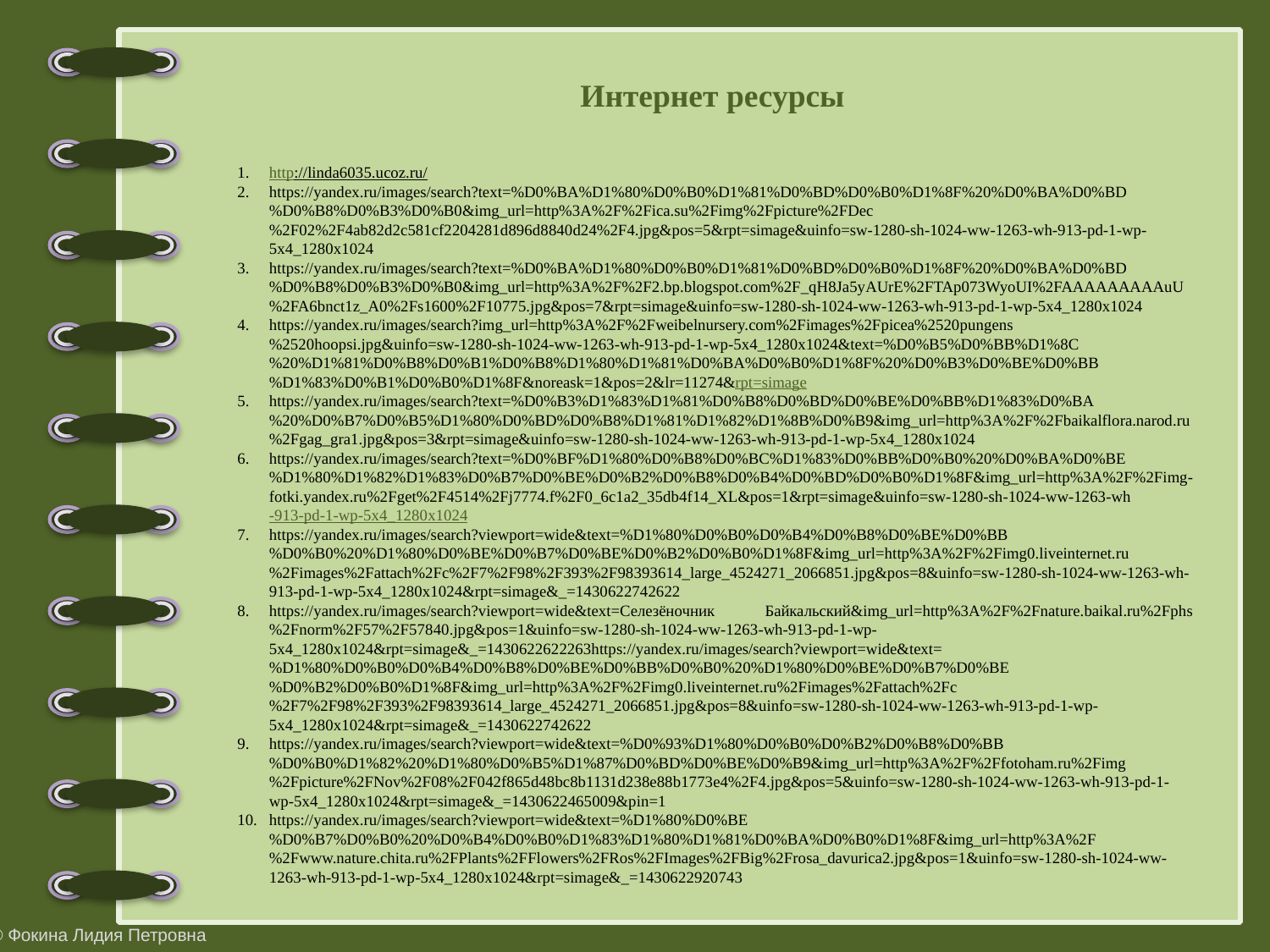

Интернет ресурсы

http://linda6035.ucoz.ru/
https://yandex.ru/images/search?text=%D0%BA%D1%80%D0%B0%D1%81%D0%BD%D0%B0%D1%8F%20%D0%BA%D0%BD%D0%B8%D0%B3%D0%B0&img_url=http%3A%2F%2Fica.su%2Fimg%2Fpicture%2FDec%2F02%2F4ab82d2c581cf2204281d896d8840d24%2F4.jpg&pos=5&rpt=simage&uinfo=sw-1280-sh-1024-ww-1263-wh-913-pd-1-wp-5x4_1280x1024
https://yandex.ru/images/search?text=%D0%BA%D1%80%D0%B0%D1%81%D0%BD%D0%B0%D1%8F%20%D0%BA%D0%BD%D0%B8%D0%B3%D0%B0&img_url=http%3A%2F%2F2.bp.blogspot.com%2F_qH8Ja5yAUrE%2FTAp073WyoUI%2FAAAAAAAAAuU%2FA6bnct1z_A0%2Fs1600%2F10775.jpg&pos=7&rpt=simage&uinfo=sw-1280-sh-1024-ww-1263-wh-913-pd-1-wp-5x4_1280x1024
https://yandex.ru/images/search?img_url=http%3A%2F%2Fweibelnursery.com%2Fimages%2Fpicea%2520pungens%2520hoopsi.jpg&uinfo=sw-1280-sh-1024-ww-1263-wh-913-pd-1-wp-5x4_1280x1024&text=%D0%B5%D0%BB%D1%8C%20%D1%81%D0%B8%D0%B1%D0%B8%D1%80%D1%81%D0%BA%D0%B0%D1%8F%20%D0%B3%D0%BE%D0%BB%D1%83%D0%B1%D0%B0%D1%8F&noreask=1&pos=2&lr=11274&rpt=simage
https://yandex.ru/images/search?text=%D0%B3%D1%83%D1%81%D0%B8%D0%BD%D0%BE%D0%BB%D1%83%D0%BA%20%D0%B7%D0%B5%D1%80%D0%BD%D0%B8%D1%81%D1%82%D1%8B%D0%B9&img_url=http%3A%2F%2Fbaikalflora.narod.ru%2Fgag_gra1.jpg&pos=3&rpt=simage&uinfo=sw-1280-sh-1024-ww-1263-wh-913-pd-1-wp-5x4_1280x1024
https://yandex.ru/images/search?text=%D0%BF%D1%80%D0%B8%D0%BC%D1%83%D0%BB%D0%B0%20%D0%BA%D0%BE%D1%80%D1%82%D1%83%D0%B7%D0%BE%D0%B2%D0%B8%D0%B4%D0%BD%D0%B0%D1%8F&img_url=http%3A%2F%2Fimg-fotki.yandex.ru%2Fget%2F4514%2Fj7774.f%2F0_6c1a2_35db4f14_XL&pos=1&rpt=simage&uinfo=sw-1280-sh-1024-ww-1263-wh-913-pd-1-wp-5x4_1280x1024
https://yandex.ru/images/search?viewport=wide&text=%D1%80%D0%B0%D0%B4%D0%B8%D0%BE%D0%BB%D0%B0%20%D1%80%D0%BE%D0%B7%D0%BE%D0%B2%D0%B0%D1%8F&img_url=http%3A%2F%2Fimg0.liveinternet.ru%2Fimages%2Fattach%2Fc%2F7%2F98%2F393%2F98393614_large_4524271_2066851.jpg&pos=8&uinfo=sw-1280-sh-1024-ww-1263-wh-913-pd-1-wp-5x4_1280x1024&rpt=simage&_=1430622742622
https://yandex.ru/images/search?viewport=wide&text=Селезёночник Байкальский&img_url=http%3A%2F%2Fnature.baikal.ru%2Fphs%2Fnorm%2F57%2F57840.jpg&pos=1&uinfo=sw-1280-sh-1024-ww-1263-wh-913-pd-1-wp-5x4_1280x1024&rpt=simage&_=1430622622263https://yandex.ru/images/search?viewport=wide&text=%D1%80%D0%B0%D0%B4%D0%B8%D0%BE%D0%BB%D0%B0%20%D1%80%D0%BE%D0%B7%D0%BE%D0%B2%D0%B0%D1%8F&img_url=http%3A%2F%2Fimg0.liveinternet.ru%2Fimages%2Fattach%2Fc%2F7%2F98%2F393%2F98393614_large_4524271_2066851.jpg&pos=8&uinfo=sw-1280-sh-1024-ww-1263-wh-913-pd-1-wp-5x4_1280x1024&rpt=simage&_=1430622742622
https://yandex.ru/images/search?viewport=wide&text=%D0%93%D1%80%D0%B0%D0%B2%D0%B8%D0%BB%D0%B0%D1%82%20%D1%80%D0%B5%D1%87%D0%BD%D0%BE%D0%B9&img_url=http%3A%2F%2Ffotoham.ru%2Fimg%2Fpicture%2FNov%2F08%2F042f865d48bc8b1131d238e88b1773e4%2F4.jpg&pos=5&uinfo=sw-1280-sh-1024-ww-1263-wh-913-pd-1-wp-5x4_1280x1024&rpt=simage&_=1430622465009&pin=1
https://yandex.ru/images/search?viewport=wide&text=%D1%80%D0%BE%D0%B7%D0%B0%20%D0%B4%D0%B0%D1%83%D1%80%D1%81%D0%BA%D0%B0%D1%8F&img_url=http%3A%2F%2Fwww.nature.chita.ru%2FPlants%2FFlowers%2FRos%2FImages%2FBig%2Frosa_davurica2.jpg&pos=1&uinfo=sw-1280-sh-1024-ww-1263-wh-913-pd-1-wp-5x4_1280x1024&rpt=simage&_=1430622920743